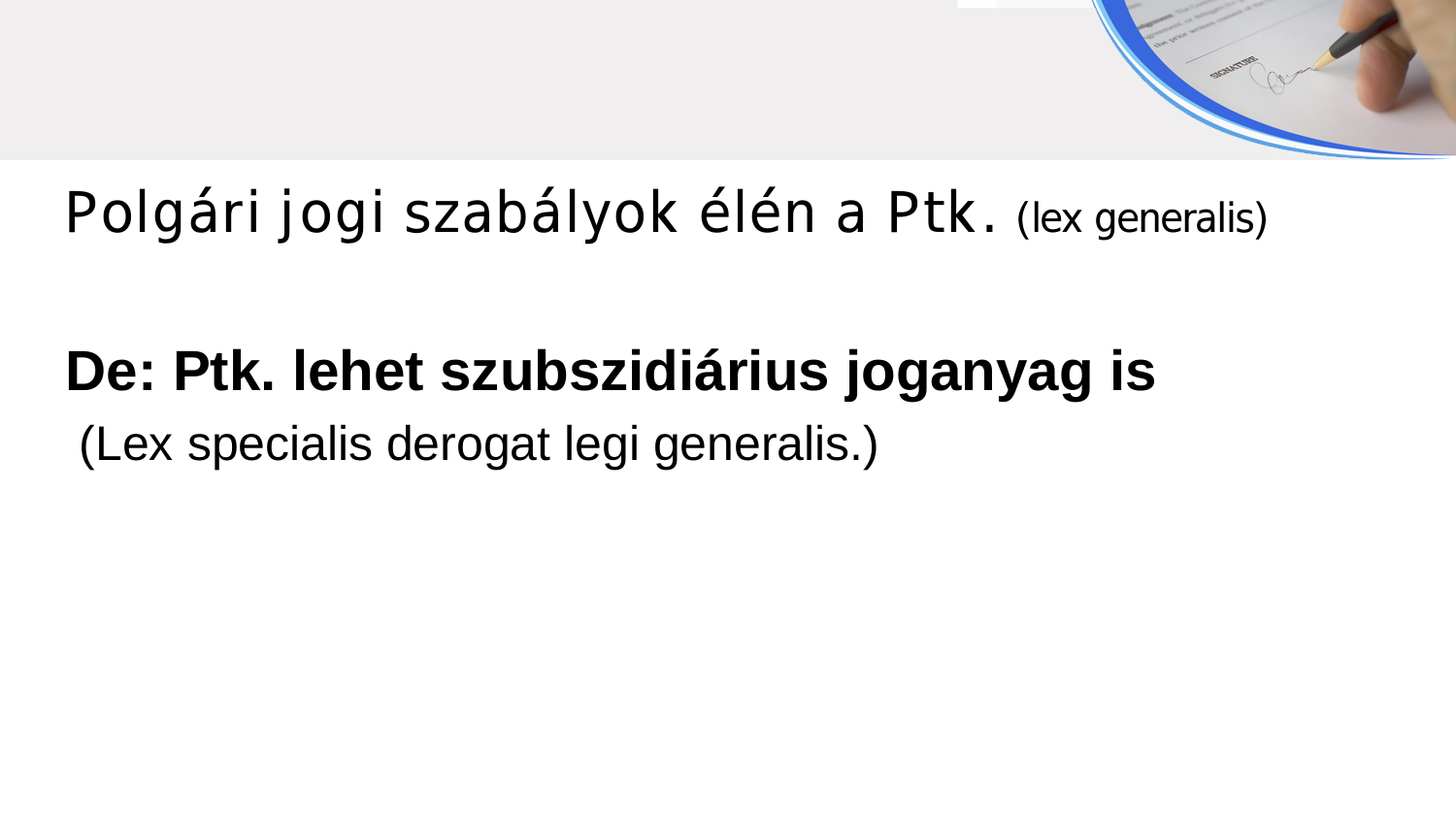

Polgári jogi szabályok élén a Ptk. (lex generalis)

De: Ptk. lehet szubszidiárius joganyag is
 (Lex specialis derogat legi generalis.)